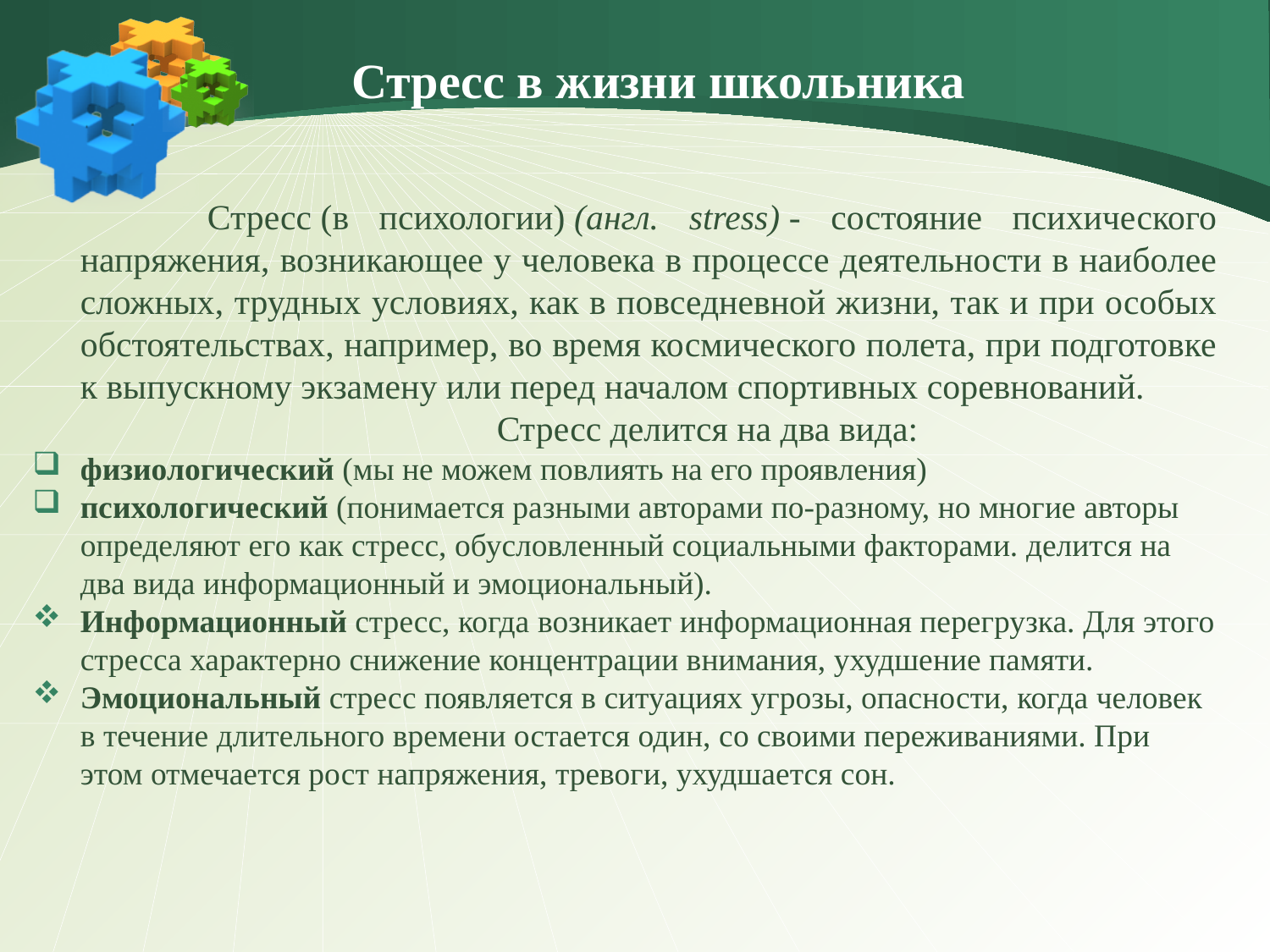

# Стресс в жизни школьника

		Стресс (в психологии) (англ. stress) - состояние психического напряжения, возникающее у человека в процессе деятельности в наиболее сложных, трудных условиях, как в повседневной жизни, так и при особых обстоятельствах, например, во время космического полета, при подготовке к выпускному экзамену или перед началом спортивных соревнований.
		Стресс делится на два вида:
физиологический (мы не можем повлиять на его проявления)
психологический (понимается разными авторами по-разному, но многие авторы определяют его как стресс, обусловленный социальными факторами. делится на два вида информационный и эмоциональный).
Информационный стресс, когда возникает информационная перегрузка. Для этого стресса характерно снижение концентрации внимания, ухудшение памяти.
Эмоциональный стресс появляется в ситуациях угрозы, опасности, когда человек в течение длительного времени остается один, со своими переживаниями. При этом отмечается рост напряжения, тревоги, ухудшается сон.